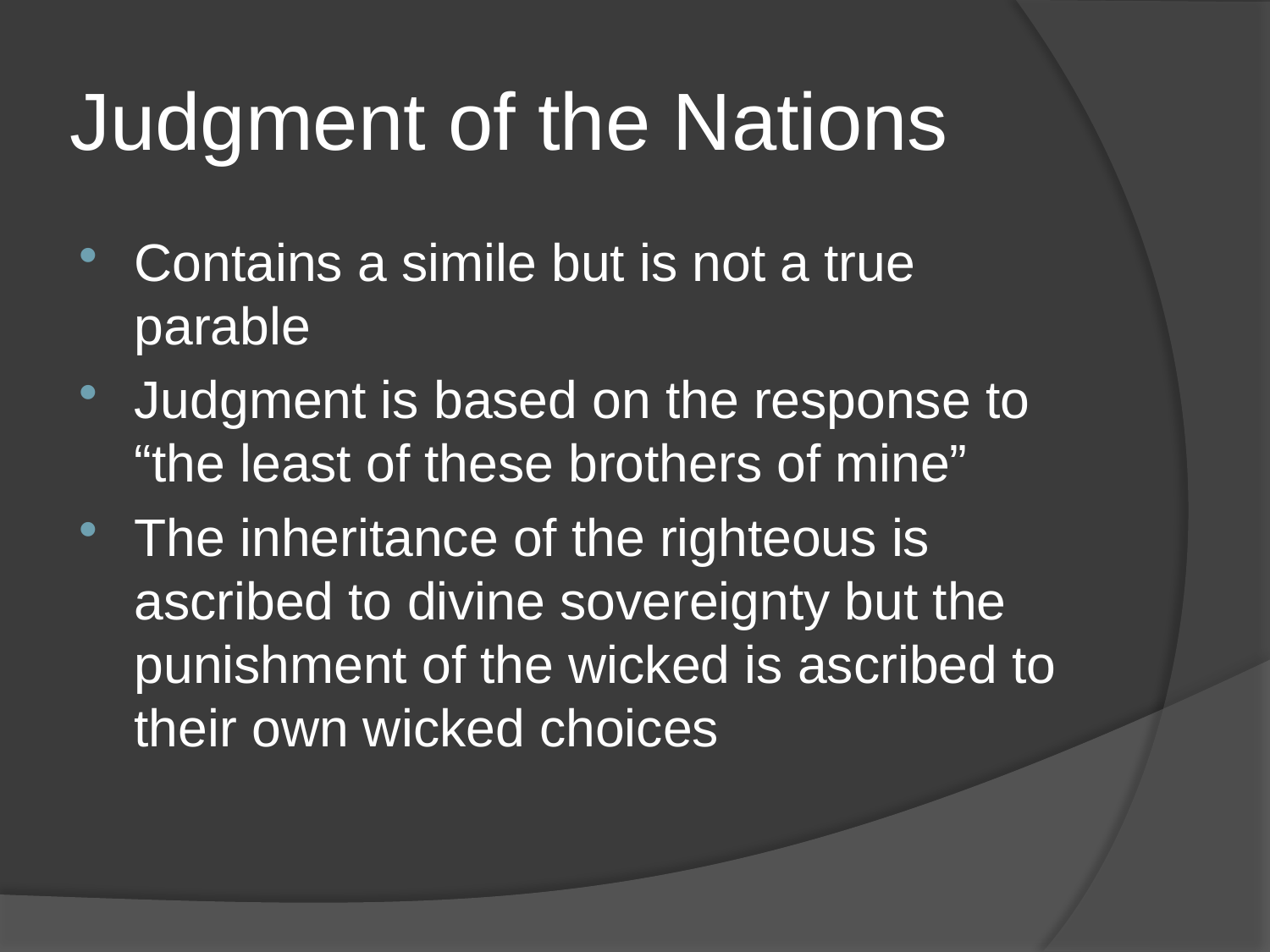

# Judgment of the Nations
Contains a simile but is not a true parable
Judgment is based on the response to “the least of these brothers of mine”
The inheritance of the righteous is ascribed to divine sovereignty but the punishment of the wicked is ascribed to their own wicked choices